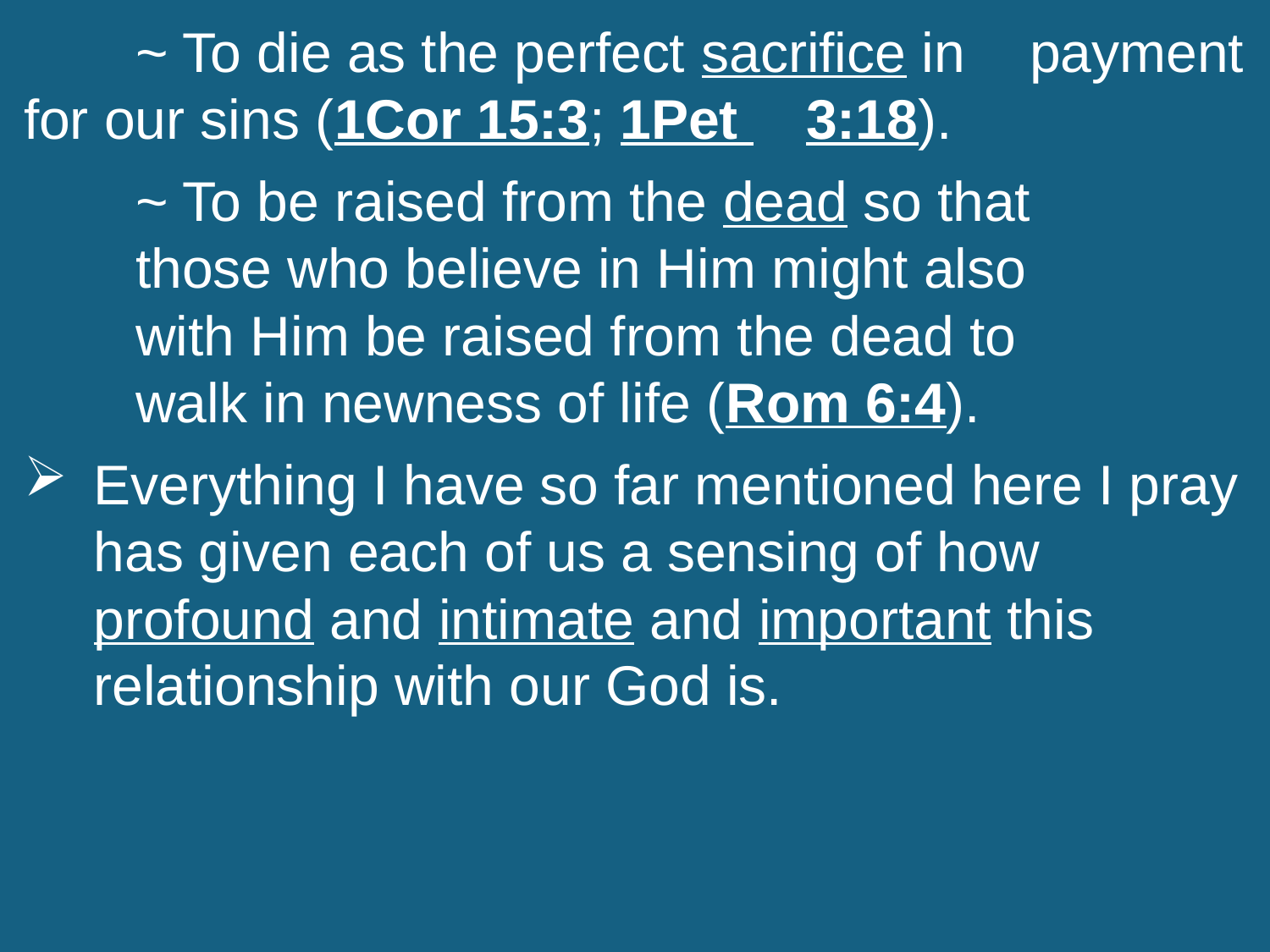

~ To die as the perfect sacrifice in 						payment for our sins (1Cor 15:3; 1Pet 					3:18).
		~ To be raised from the dead so that 						those who believe in Him might also 					with Him be raised from the dead to 					walk in newness of life (Rom 6:4).
Everything I have so far mentioned here I pray has given each of us a sensing of how profound and intimate and important this relationship with our God is.